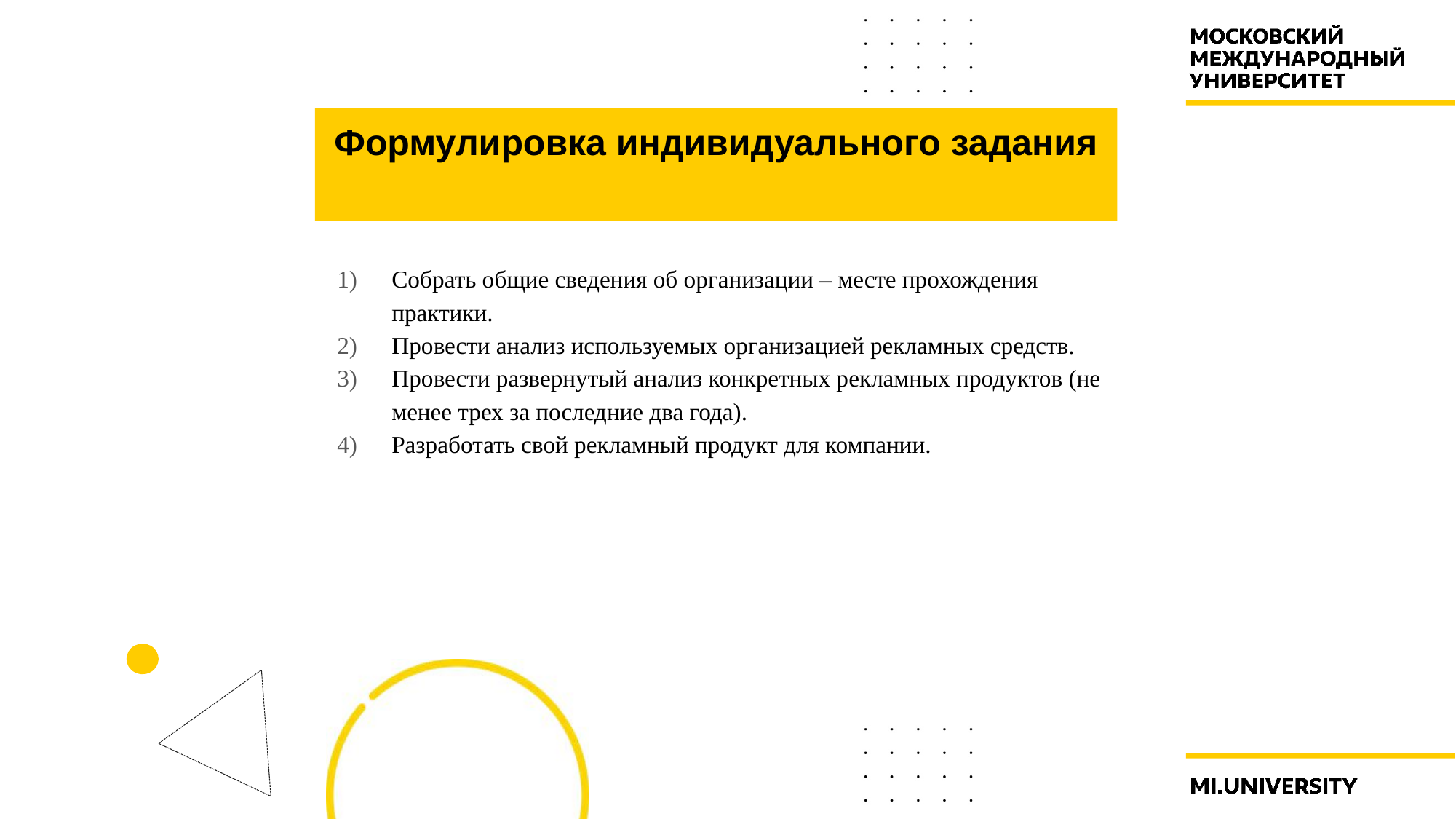

# Формулировка индивидуального задания
Собрать общие сведения об организации – месте прохождения практики.
Провести анализ используемых организацией рекламных средств.
Провести развернутый анализ конкретных рекламных продуктов (не менее трех за последние два года).
Разработать свой рекламный продукт для компании.